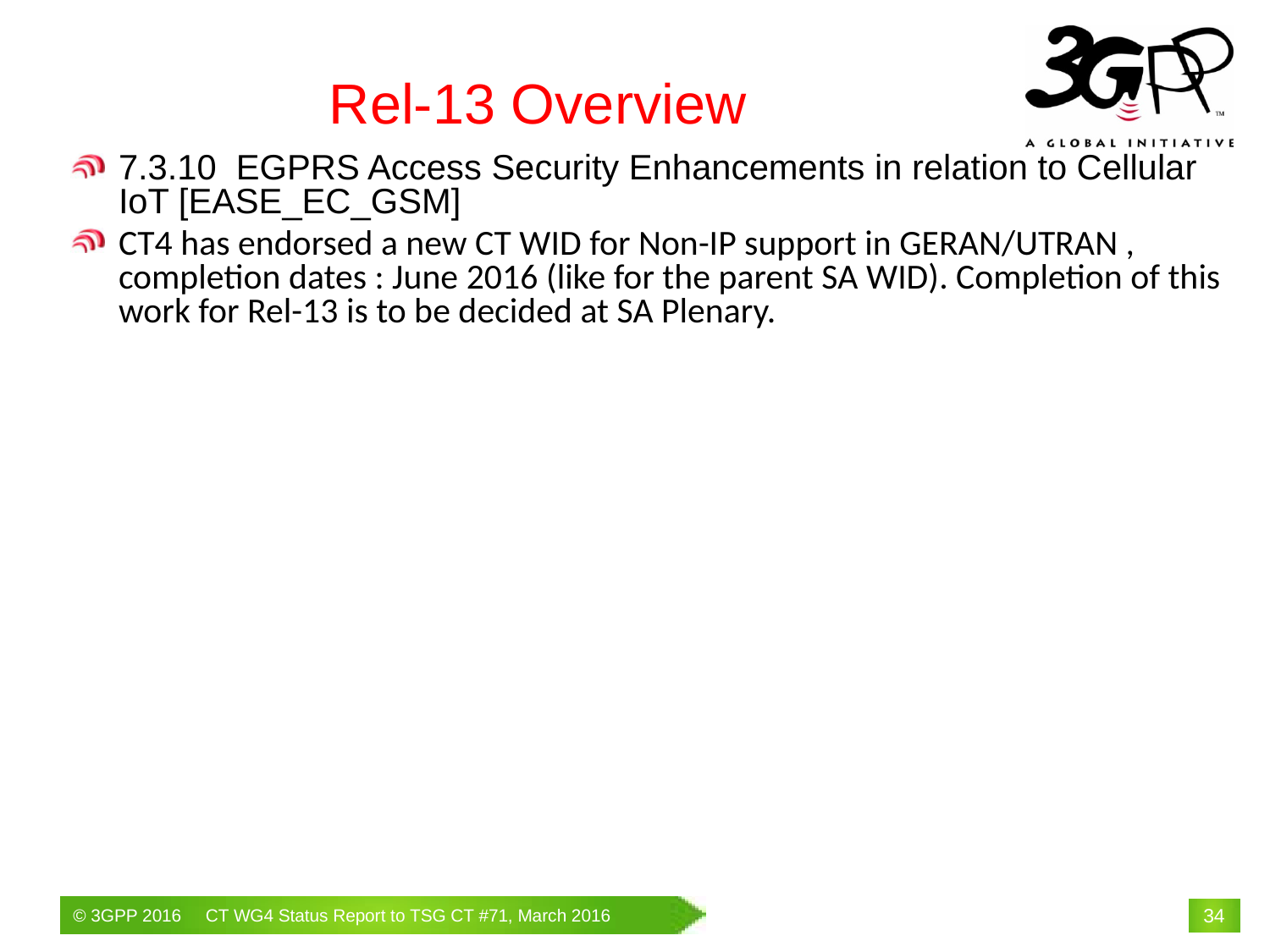

# Rel-13 Overview
7.3.10  EGPRS Access Security Enhancements in relation to Cellular IoT [EASE_EC_GSM]
CT4 has endorsed a new CT WID for Non-IP support in GERAN/UTRAN , completion dates : June 2016 (like for the parent SA WID). Completion of this work for Rel-13 is to be decided at SA Plenary.